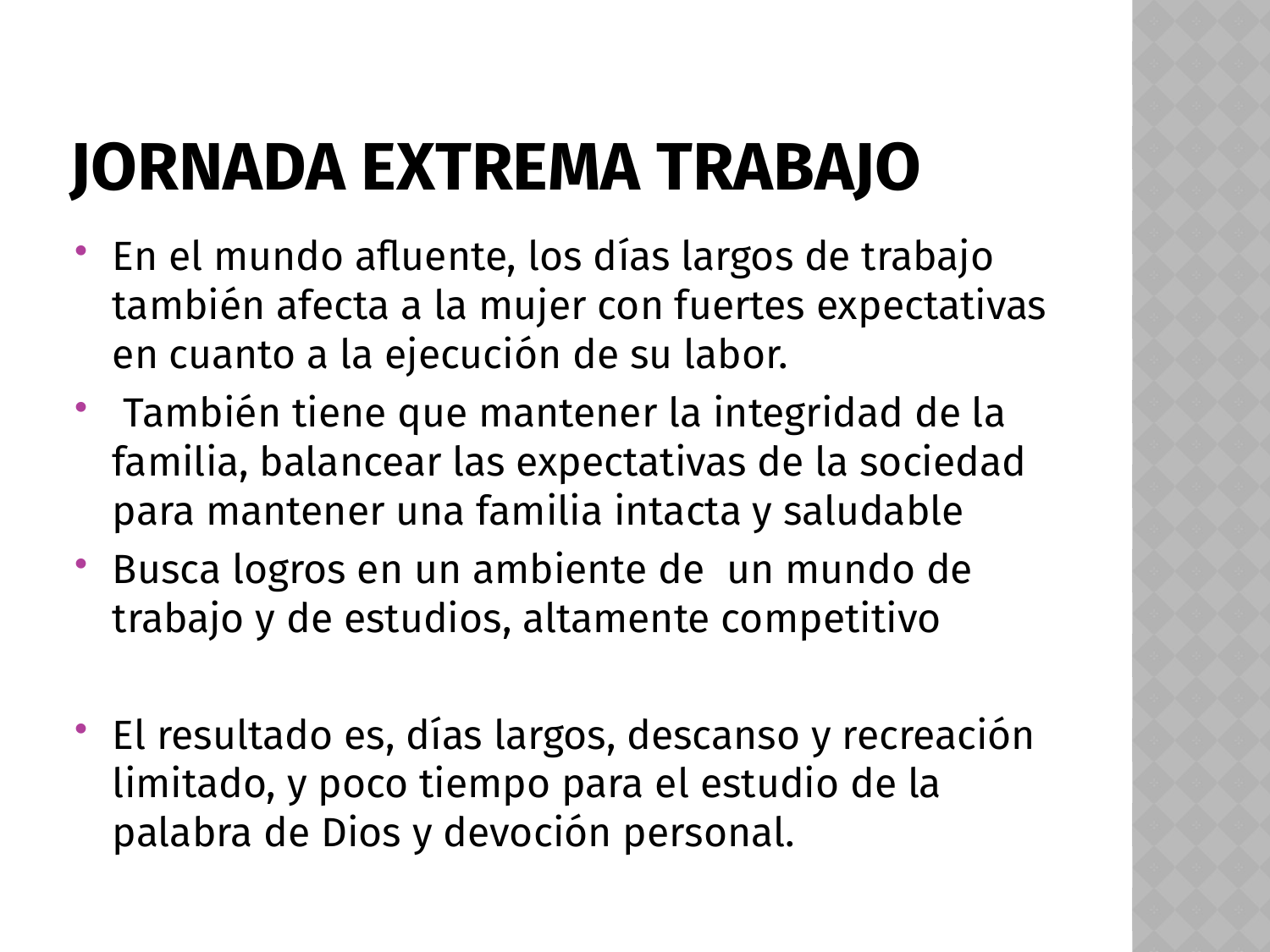

# JORNADA EXTREMA TRABAJO
En el mundo afluente, los días largos de trabajo también afecta a la mujer con fuertes expectativas en cuanto a la ejecución de su labor.
 También tiene que mantener la integridad de la familia, balancear las expectativas de la sociedad para mantener una familia intacta y saludable
Busca logros en un ambiente de  un mundo de trabajo y de estudios, altamente competitivo

El resultado es, días largos, descanso y recreación limitado, y poco tiempo para el estudio de la palabra de Dios y devoción personal.